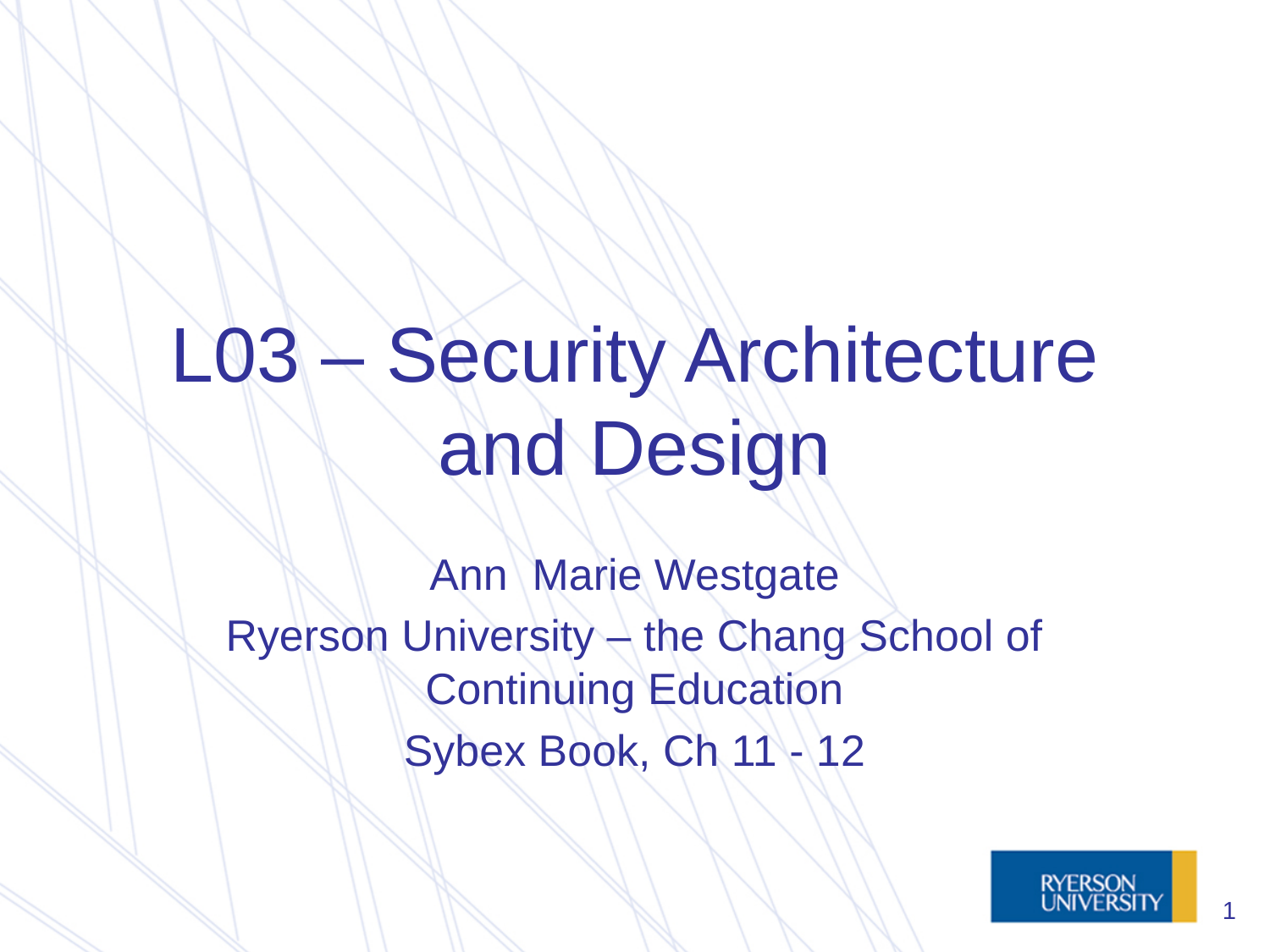

# L03 – Security Architecture and Design
Ann  Marie Westgate
Ryerson University – the Chang School of Continuing Education
Sybex Book, Ch 11 - 12
1